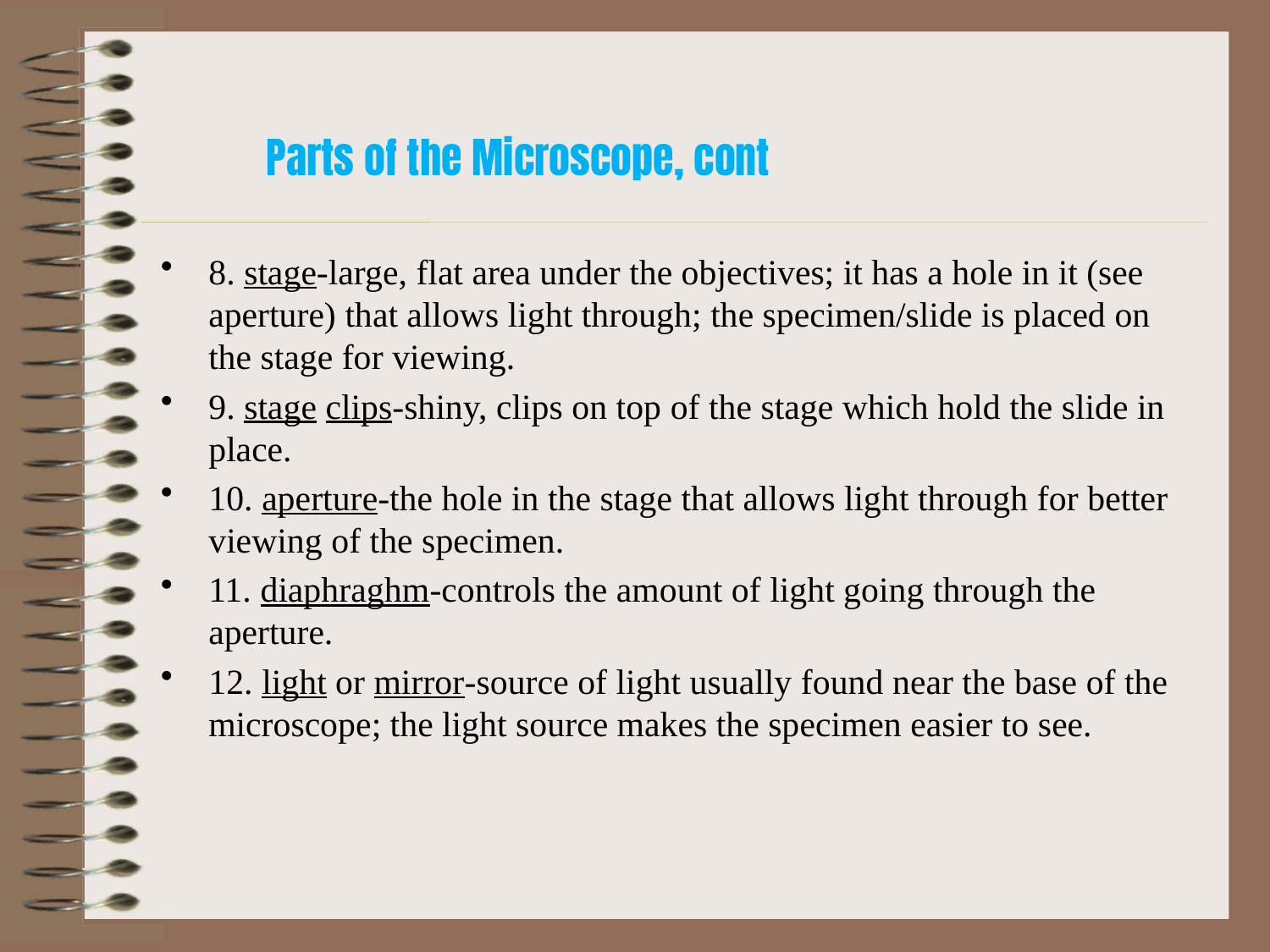

#
Parts of the Microscope, cont
8. stage-large, flat area under the objectives; it has a hole in it (see aperture) that allows light through; the specimen/slide is placed on the stage for viewing.
9. stage clips-shiny, clips on top of the stage which hold the slide in place.
10. aperture-the hole in the stage that allows light through for better viewing of the specimen.
11. diaphraghm-controls the amount of light going through the aperture.
12. light or mirror-source of light usually found near the base of the microscope; the light source makes the specimen easier to see.